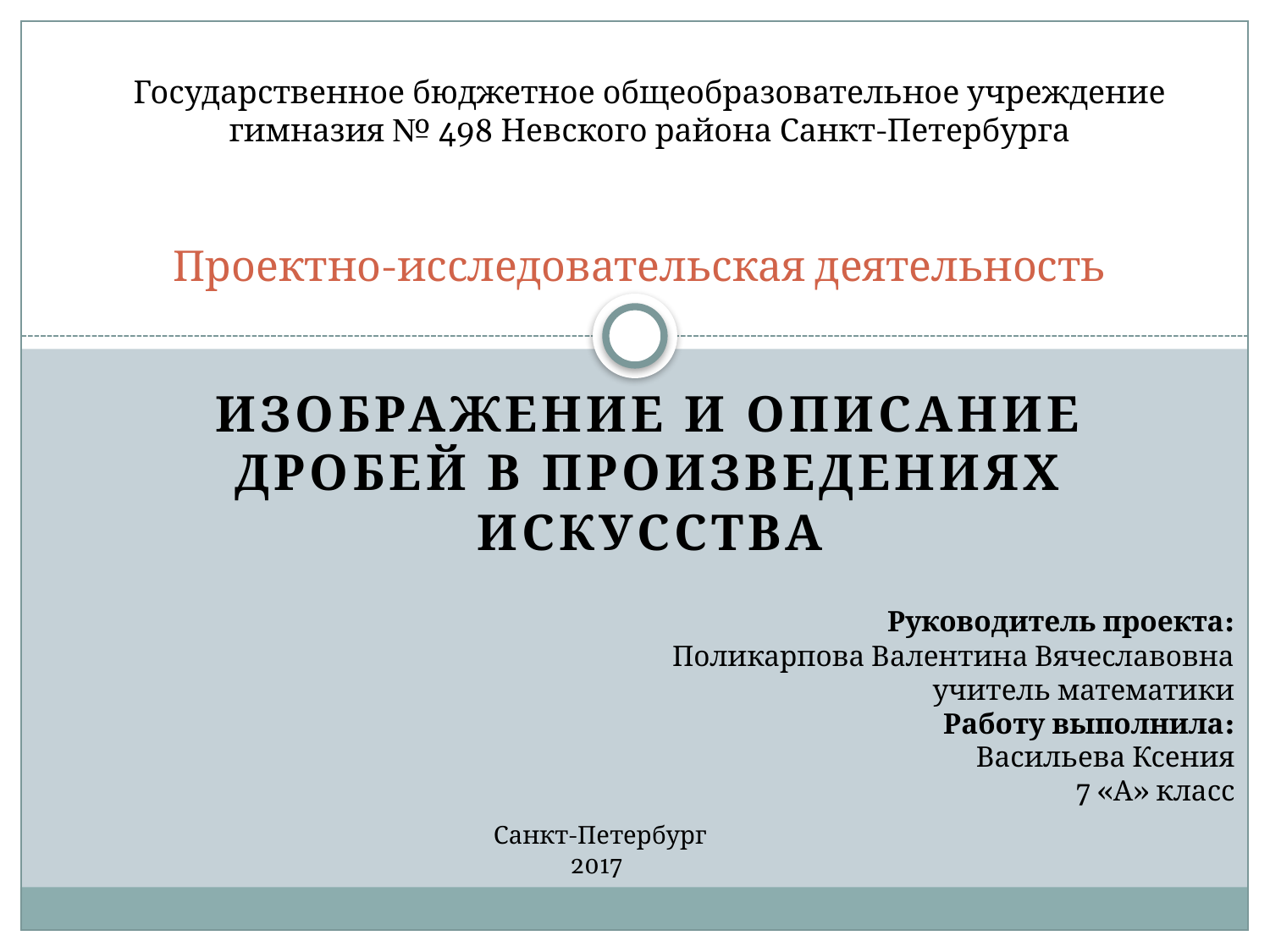

Государственное бюджетное общеобразовательное учреждение гимназия № 498 Невского района Санкт-Петербурга
# Проектно-исследовательская деятельность
Изображение и описание дробей в произведениях искусства
 Руководитель проекта:
 Поликарпова Валентина Вячеславовна
 учитель математики
Работу выполнила:
Васильева Ксения
7 «А» класс
 Санкт-Петербург
              2017